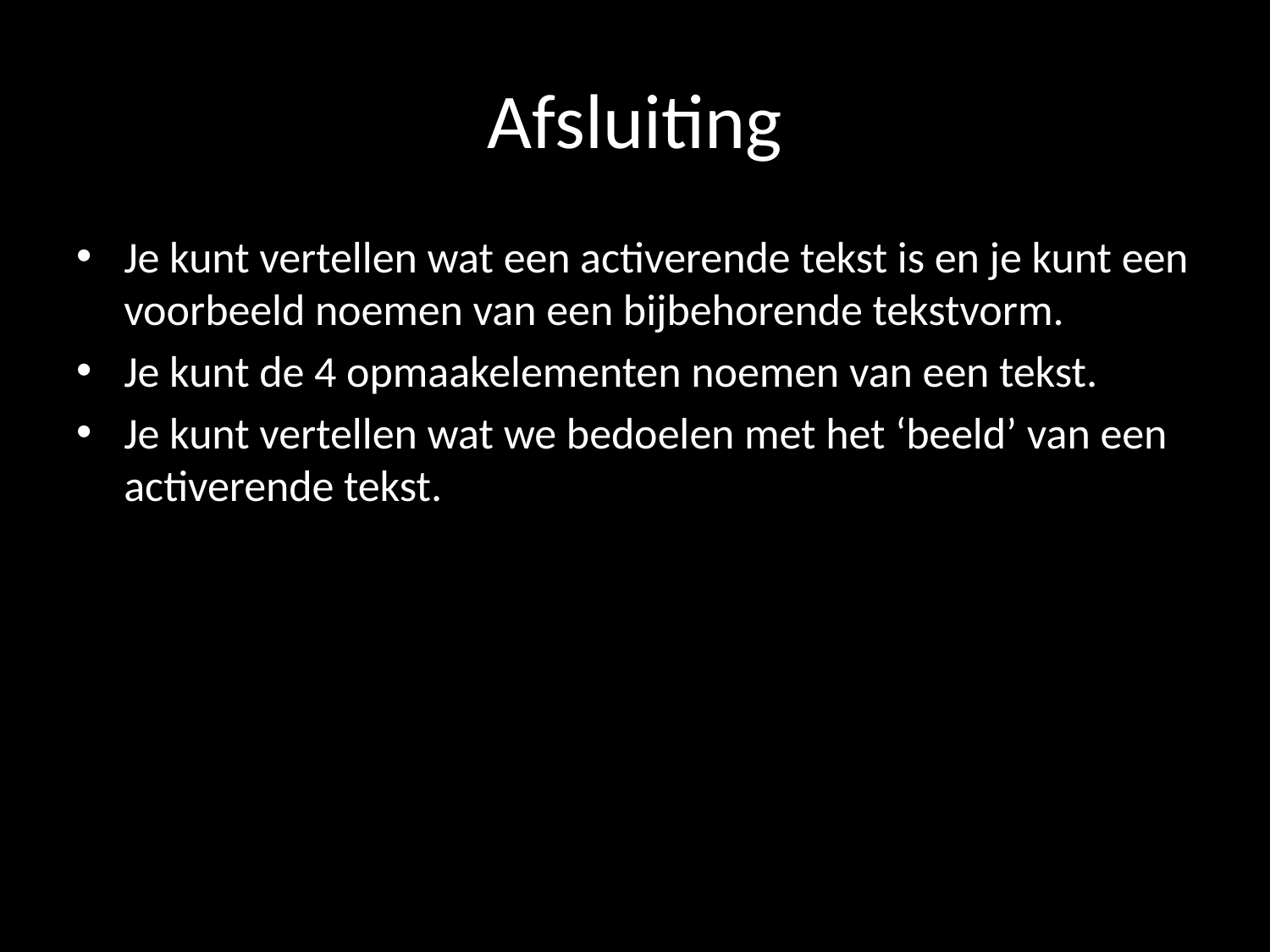

# Afsluiting
Je kunt vertellen wat een activerende tekst is en je kunt een voorbeeld noemen van een bijbehorende tekstvorm.
Je kunt de 4 opmaakelementen noemen van een tekst.
Je kunt vertellen wat we bedoelen met het ‘beeld’ van een activerende tekst.